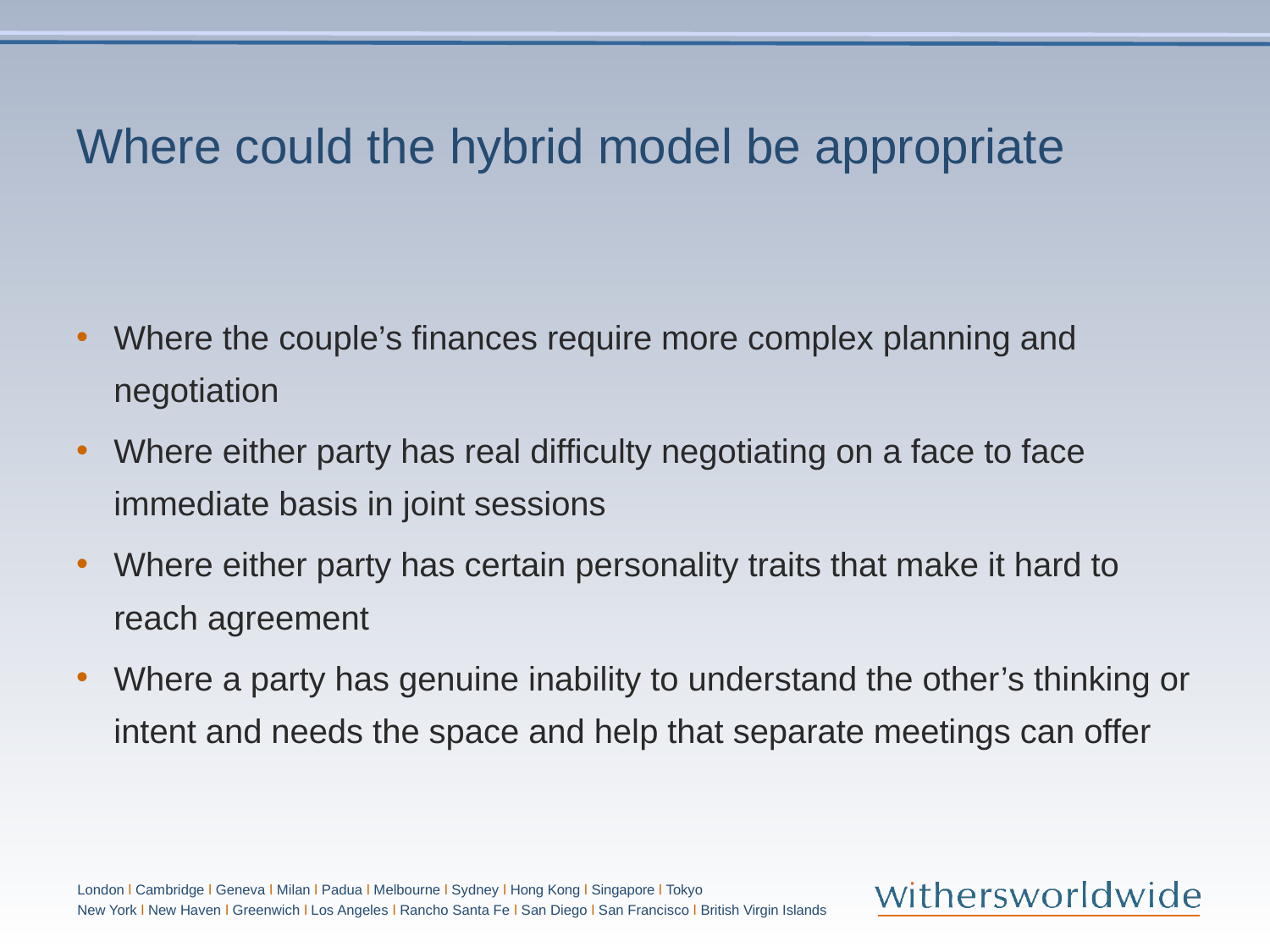

# Where could the hybrid model be appropriate
Where the couple’s finances require more complex planning and negotiation
Where either party has real difficulty negotiating on a face to face immediate basis in joint sessions
Where either party has certain personality traits that make it hard to reach agreement
Where a party has genuine inability to understand the other’s thinking or intent and needs the space and help that separate meetings can offer